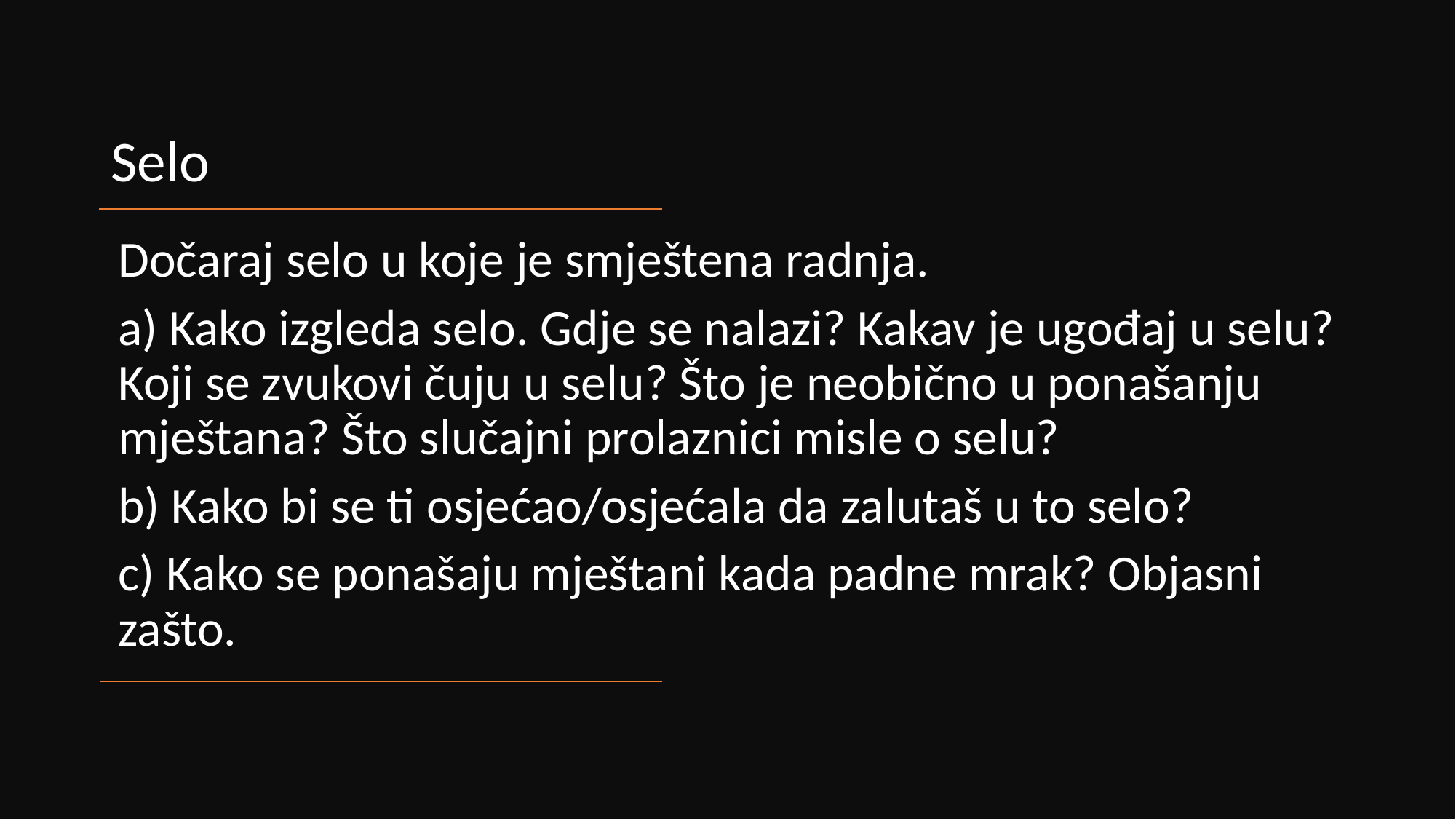

# Selo
Dočaraj selo u koje je smještena radnja.
a) Kako izgleda selo. Gdje se nalazi? Kakav je ugođaj u selu? Koji se zvukovi čuju u selu? Što je neobično u ponašanju mještana? Što slučajni prolaznici misle o selu?
b) Kako bi se ti osjećao/osjećala da zalutaš u to selo?
c) Kako se ponašaju mještani kada padne mrak? Objasni zašto.